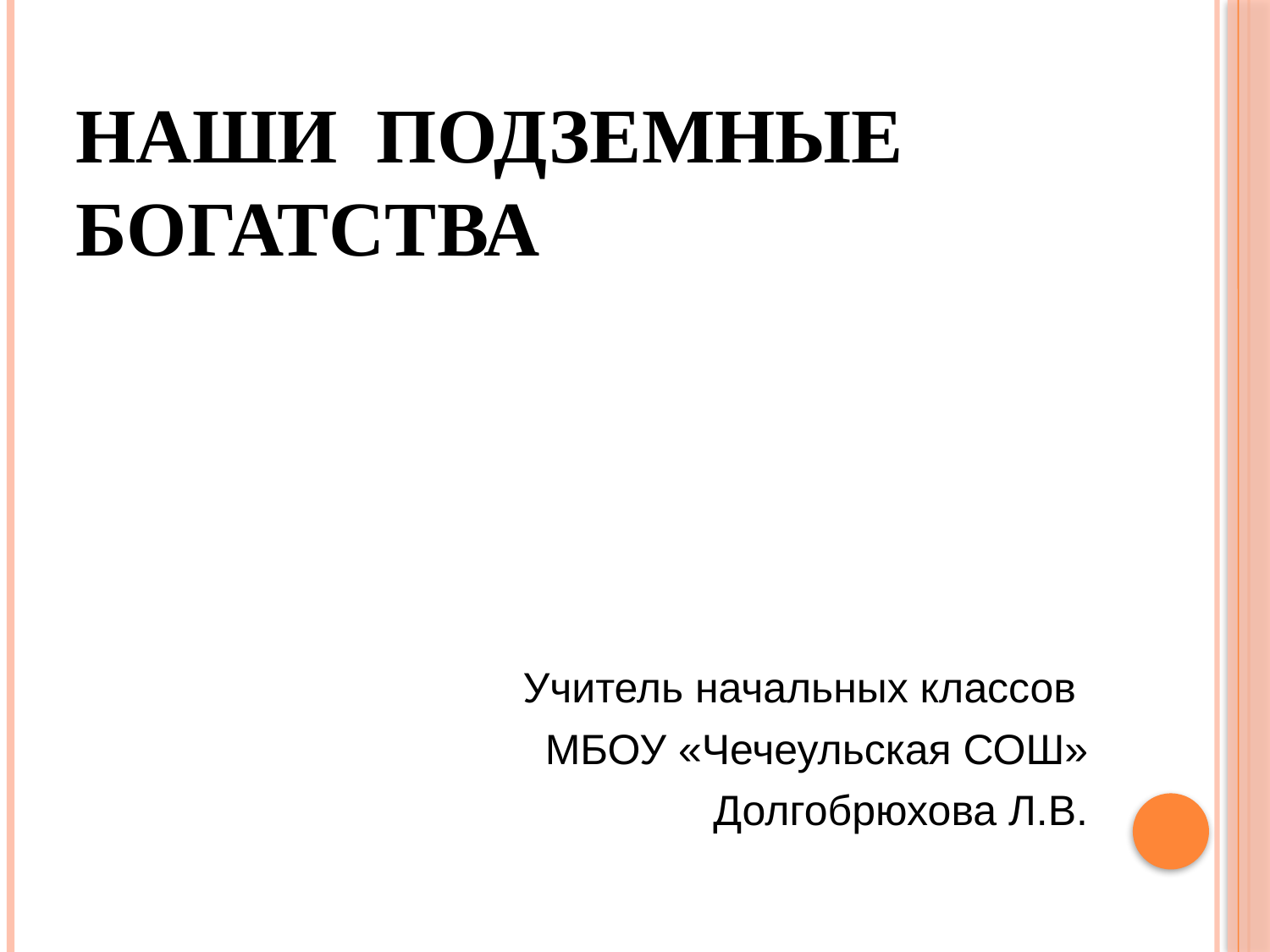

# Наши  подземные богатства
Учитель начальных классов
МБОУ «Чечеульская СОШ»
Долгобрюхова Л.В.